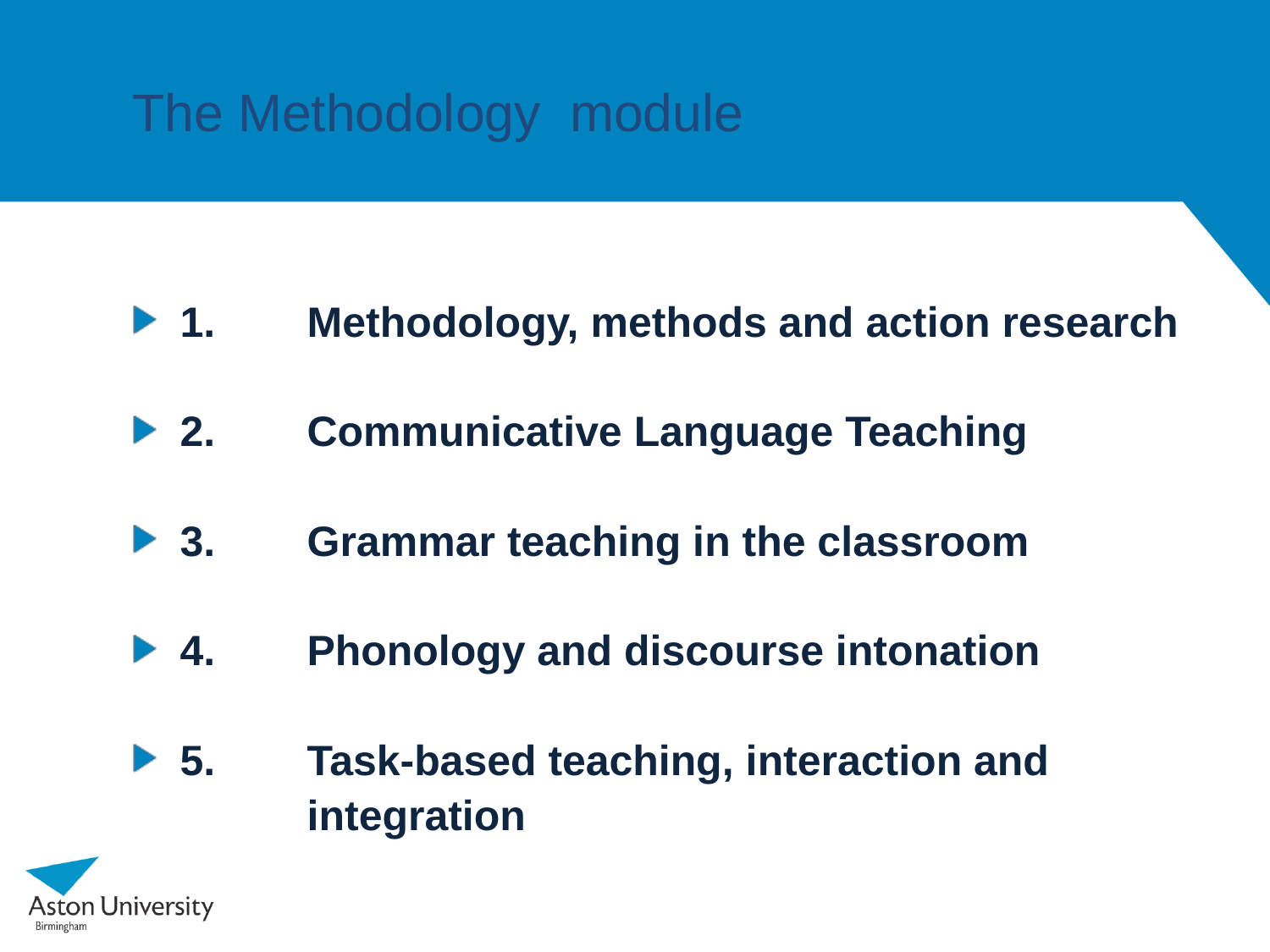

# The Methodology  module
1.	Methodology, methods and action research

2.	Communicative Language Teaching

3.	Grammar teaching in the classroom

4.	Phonology and discourse intonation

5.	Task-based teaching, interaction and   	integration